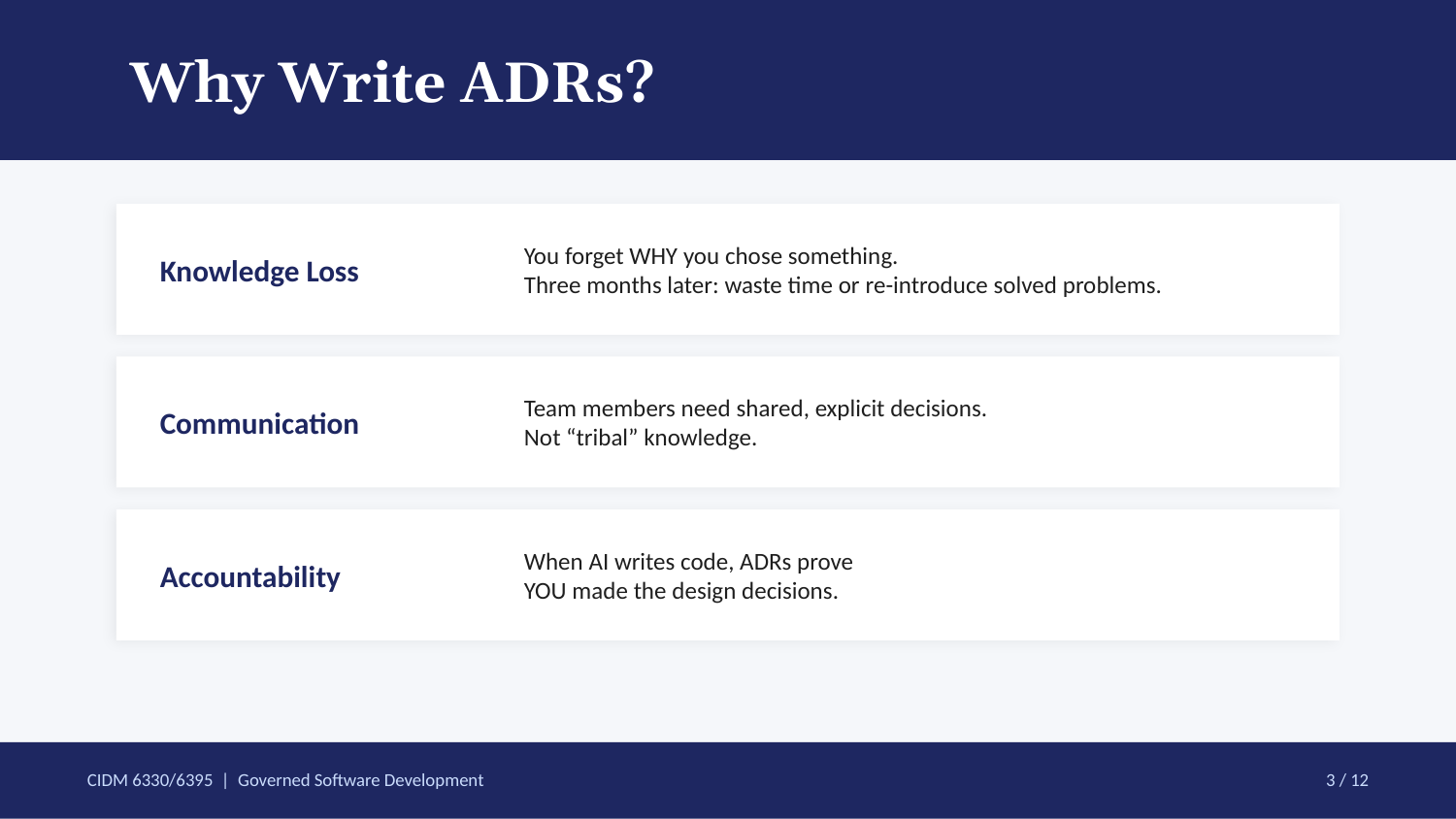

Why Write ADRs?

Knowledge Loss
You forget WHY you chose something.
Three months later: waste time or re-introduce solved problems.

Communication
Team members need shared, explicit decisions.
Not “tribal” knowledge.

Accountability
When AI writes code, ADRs prove
YOU made the design decisions.

CIDM 6330/6395  |  Governed Software Development
3 / 12